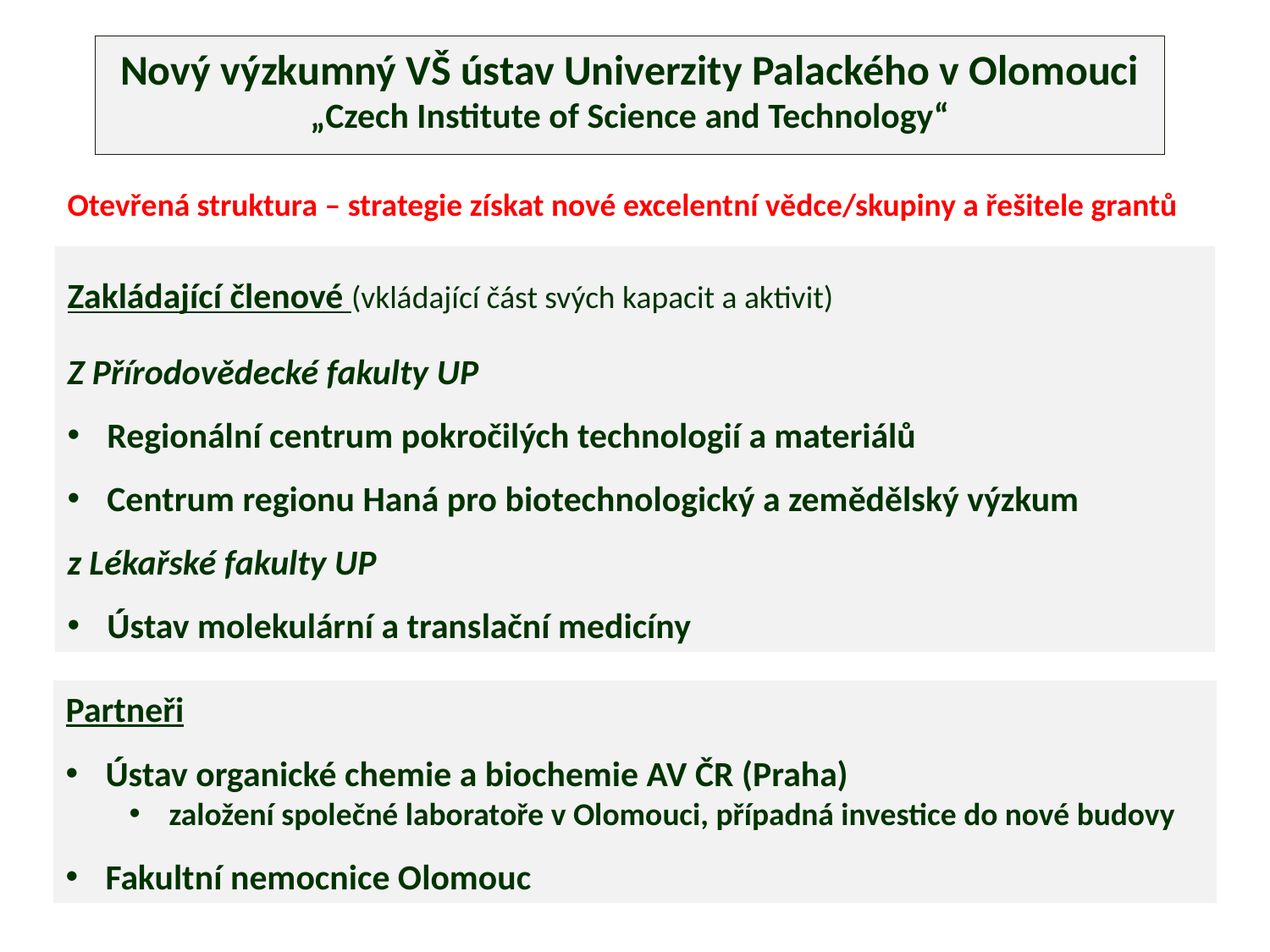

Nový výzkumný VŠ ústav Univerzity Palackého v Olomouci
„Czech Institute of Science and Technology“

Otevřená struktura – strategie získat nové excelentní vědce/skupiny a řešitele grantů
Zakládající členové (vkládající část svých kapacit a aktivit)

Z Přírodovědecké fakulty UP
Regionální centrum pokročilých technologií a materiálů
Centrum regionu Haná pro biotechnologický a zemědělský výzkum
z Lékařské fakulty UP
Ústav molekulární a translační medicíny
Partneři

Ústav organické chemie a biochemie AV ČR (Praha)
založení společné laboratoře v Olomouci, případná investice do nové budovy

Fakultní nemocnice Olomouc